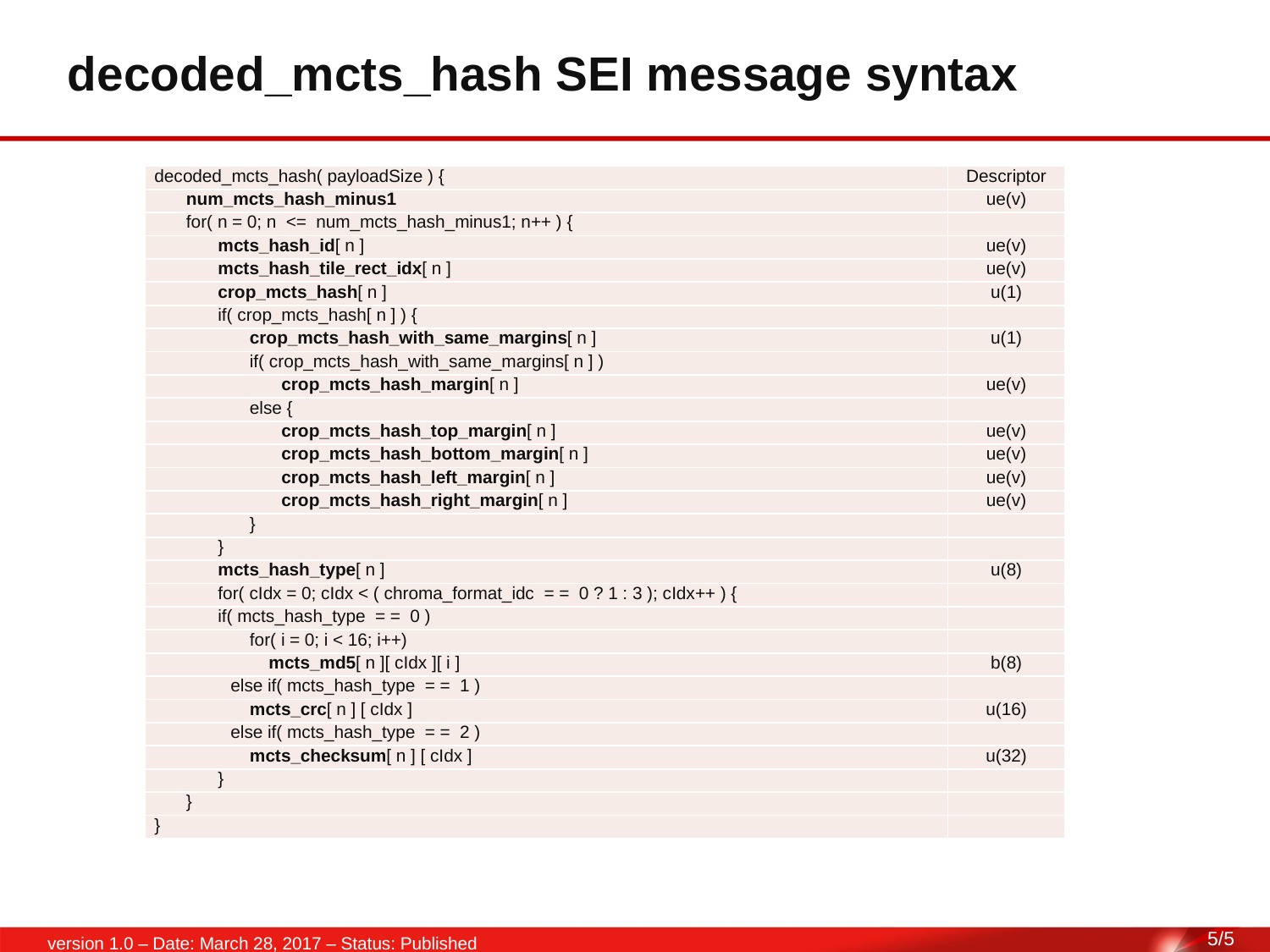

# decoded_mcts_hash SEI message syntax
| decoded\_mcts\_hash( payloadSize ) { | Descriptor |
| --- | --- |
| num\_mcts\_hash\_minus1 | ue(v) |
| for( n = 0; n <= num\_mcts\_hash\_minus1; n++ ) { |  |
| mcts\_hash\_id[ n ] | ue(v) |
| mcts\_hash\_tile\_rect\_idx[ n ] | ue(v) |
| crop\_mcts\_hash[ n ] | u(1) |
| if( crop\_mcts\_hash[ n ] ) { |  |
| crop\_mcts\_hash\_with\_same\_margins[ n ] | u(1) |
| if( crop\_mcts\_hash\_with\_same\_margins[ n ] ) |  |
| crop\_mcts\_hash\_margin[ n ] | ue(v) |
| else { |  |
| crop\_mcts\_hash\_top\_margin[ n ] | ue(v) |
| crop\_mcts\_hash\_bottom\_margin[ n ] | ue(v) |
| crop\_mcts\_hash\_left\_margin[ n ] | ue(v) |
| crop\_mcts\_hash\_right\_margin[ n ] | ue(v) |
| } |  |
| } |  |
| mcts\_hash\_type[ n ] | u(8) |
| for( cIdx = 0; cIdx < ( chroma\_format\_idc = = 0 ? 1 : 3 ); cIdx++ ) { |  |
| if( mcts\_hash\_type = = 0 ) |  |
| for( i = 0; i < 16; i++) |  |
| mcts\_md5[ n ][ cIdx ][ i ] | b(8) |
| else if( mcts\_hash\_type = = 1 ) |  |
| mcts\_crc[ n ] [ cIdx ] | u(16) |
| else if( mcts\_hash\_type = = 2 ) |  |
| mcts\_checksum[ n ] [ cIdx ] | u(32) |
| } |  |
| } |  |
| } |  |
5/5